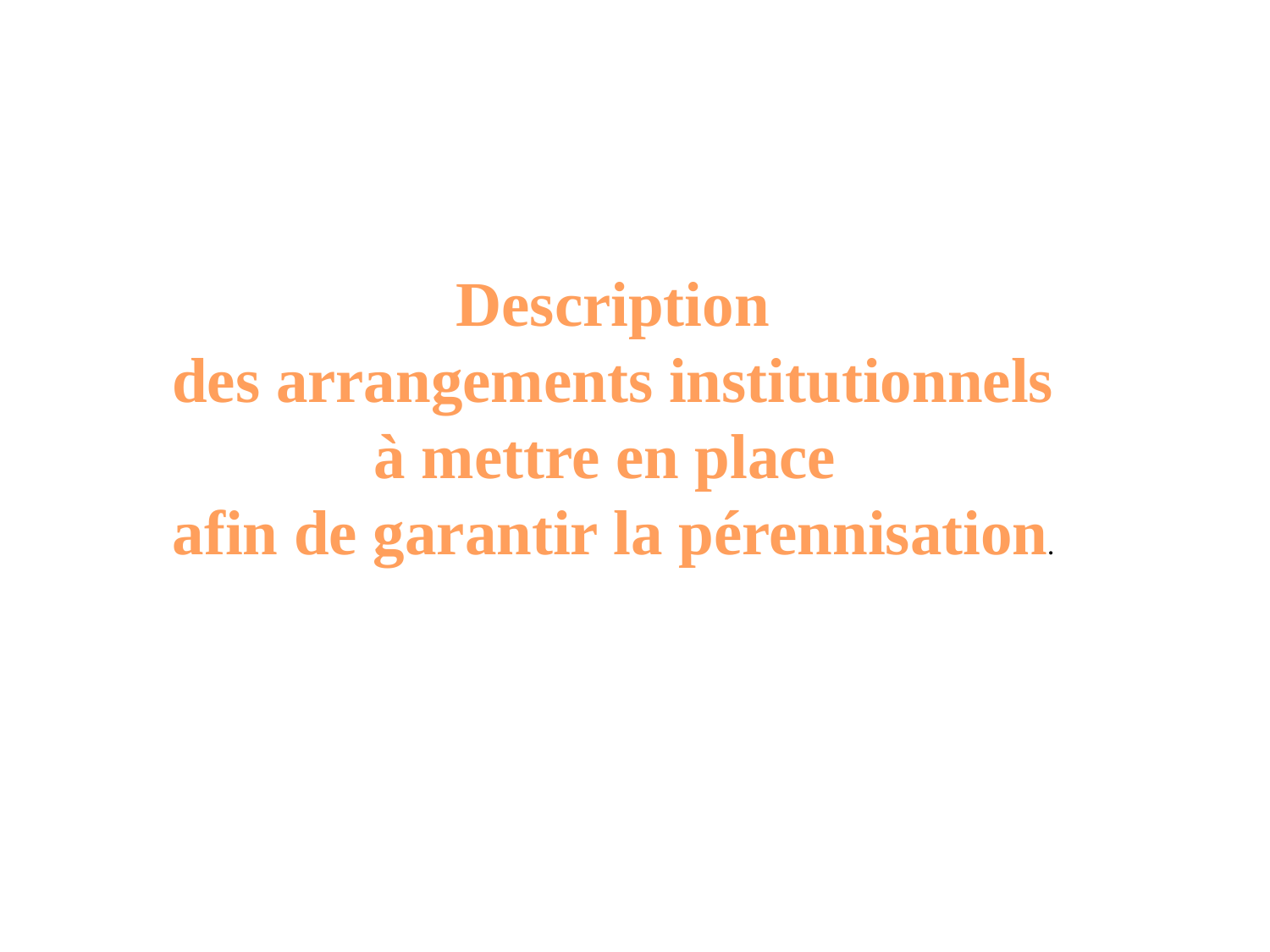

Description
 des arrangements institutionnels
à mettre en place
afin de garantir la pérennisation.